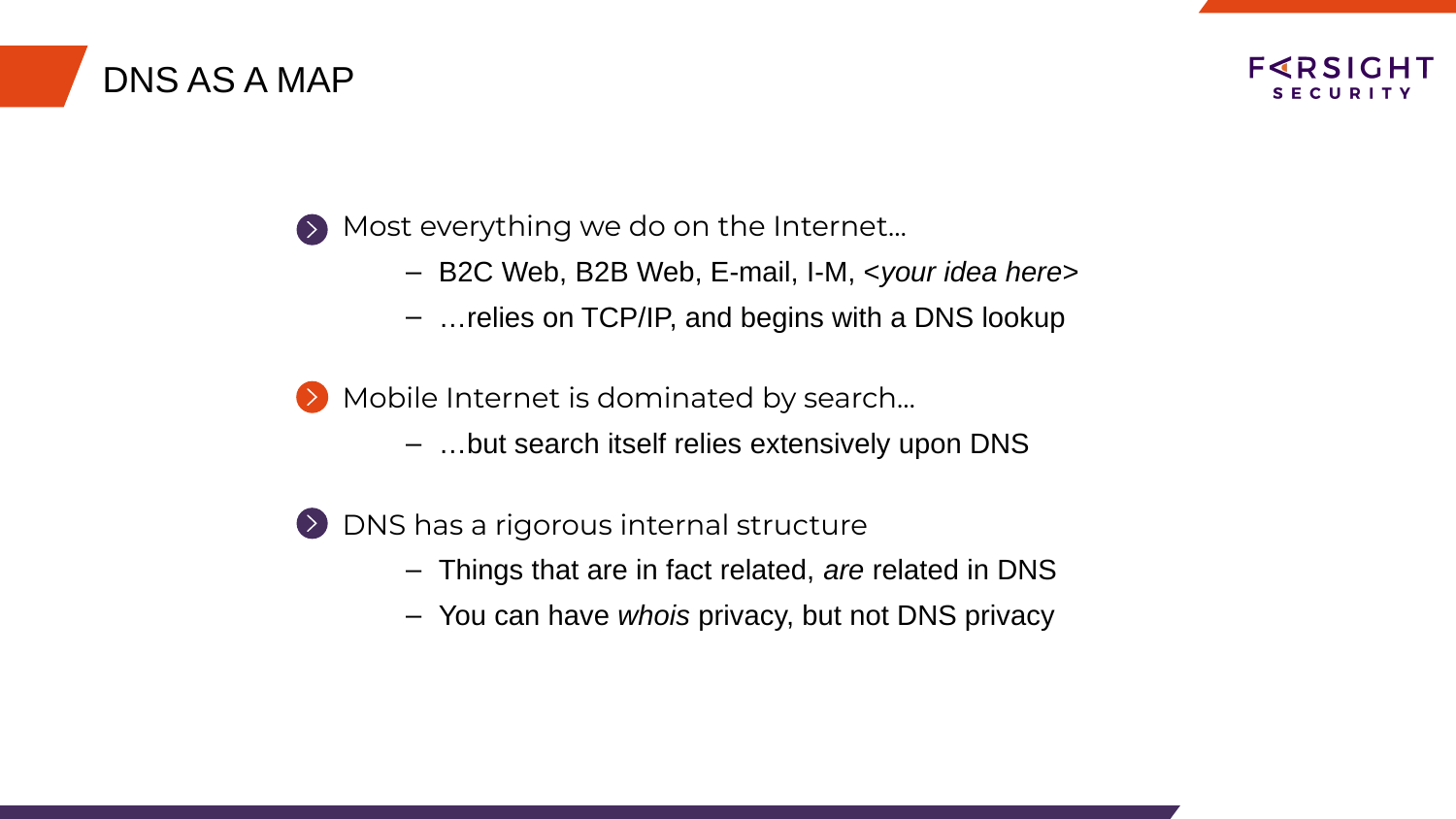

# DNS AS A MAP
Most everything we do on the Internet…
B2C Web, B2B Web, E-mail, I-M, <your idea here>
…relies on TCP/IP, and begins with a DNS lookup
Mobile Internet is dominated by search…
…but search itself relies extensively upon DNS
DNS has a rigorous internal structure
Things that are in fact related, are related in DNS
You can have whois privacy, but not DNS privacy